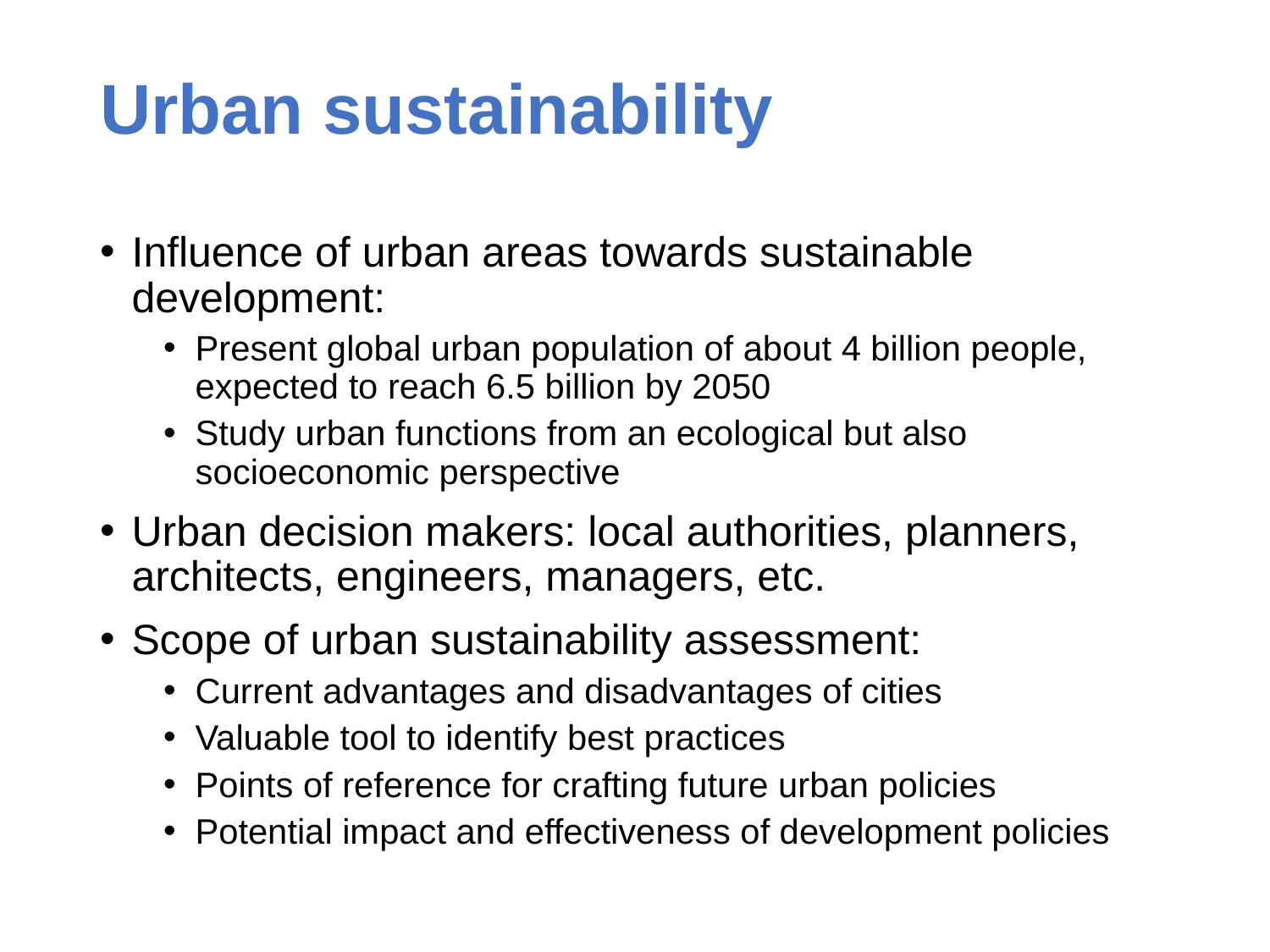

# Urban sustainability
Influence of urban areas towards sustainable development:
Present global urban population of about 4 billion people, expected to reach 6.5 billion by 2050
Study urban functions from an ecological but also socioeconomic perspective
Urban decision makers: local authorities, planners, architects, engineers, managers, etc.
Scope of urban sustainability assessment:
Current advantages and disadvantages of cities
Valuable tool to identify best practices
Points of reference for crafting future urban policies
Potential impact and effectiveness of development policies